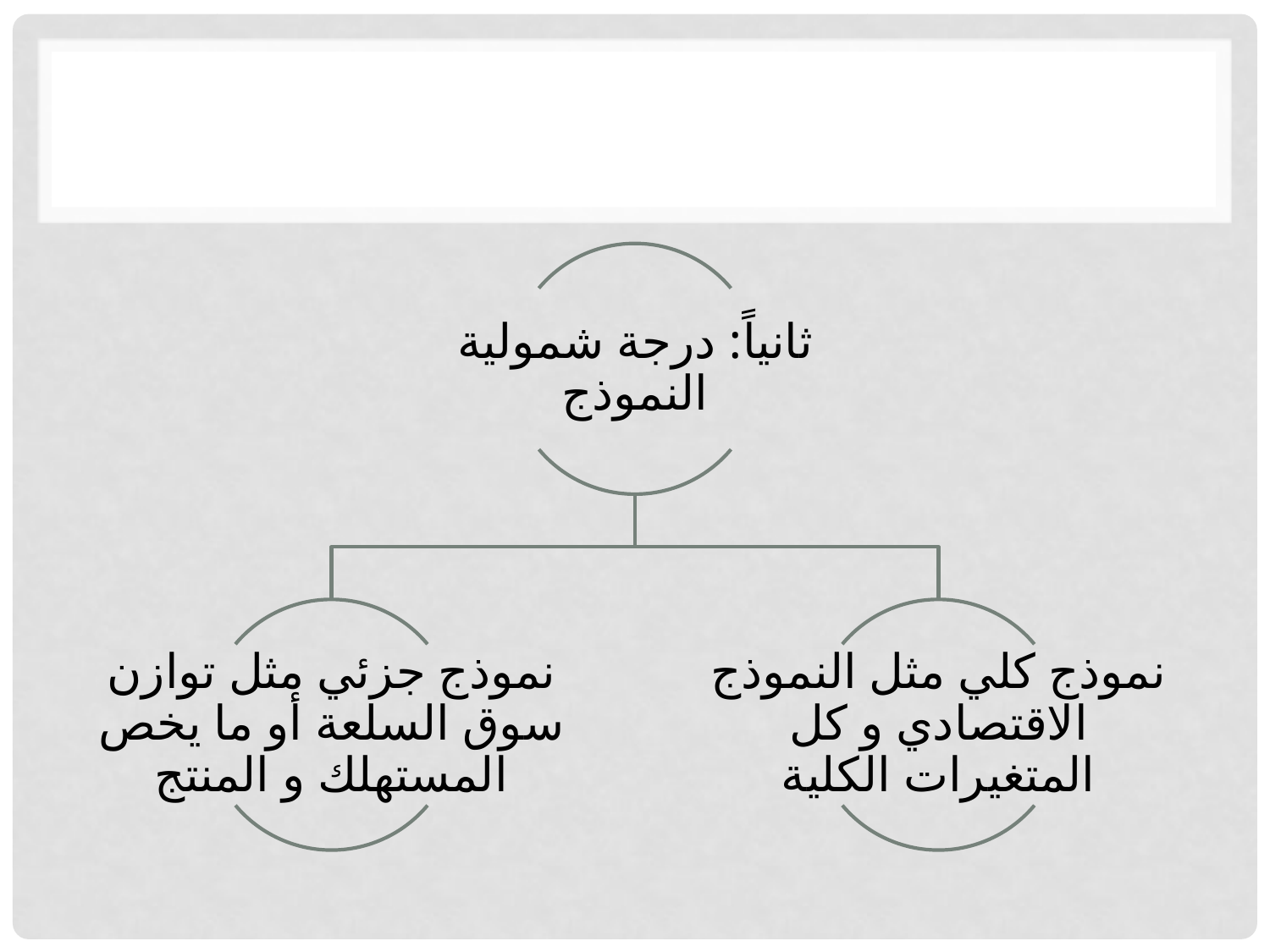

ثانياً: درجة شمولية النموذج
نموذج جزئي مثل توازن سوق السلعة أو ما يخص المستهلك و المنتج
نموذج كلي مثل النموذج الاقتصادي و كل المتغيرات الكلية